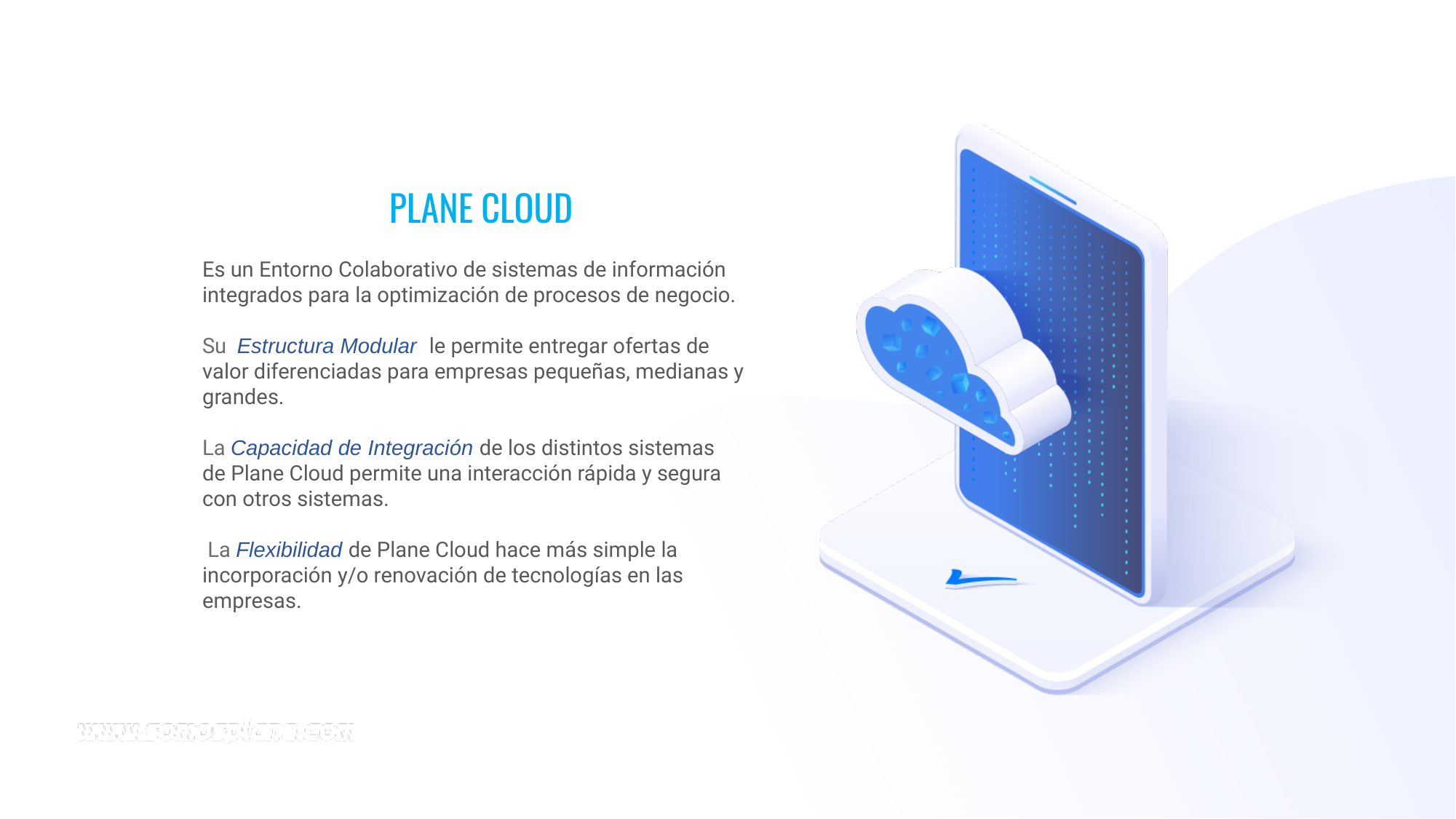

PLANE CLOUD

Es un Entorno Colaborativo de sistemas de información integrados para la optimización de procesos de negocio.

Su  Estructura Modular  le permite entregar ofertas de valor diferenciadas para empresas pequeñas, medianas y grandes.

La Capacidad de Integración de los distintos sistemas
de Plane Cloud permite una interacción rápida y segura con otros sistemas.

 La Flexibilidad de Plane Cloud hace más simple la incorporación y/o renovación de tecnologías en las empresas.